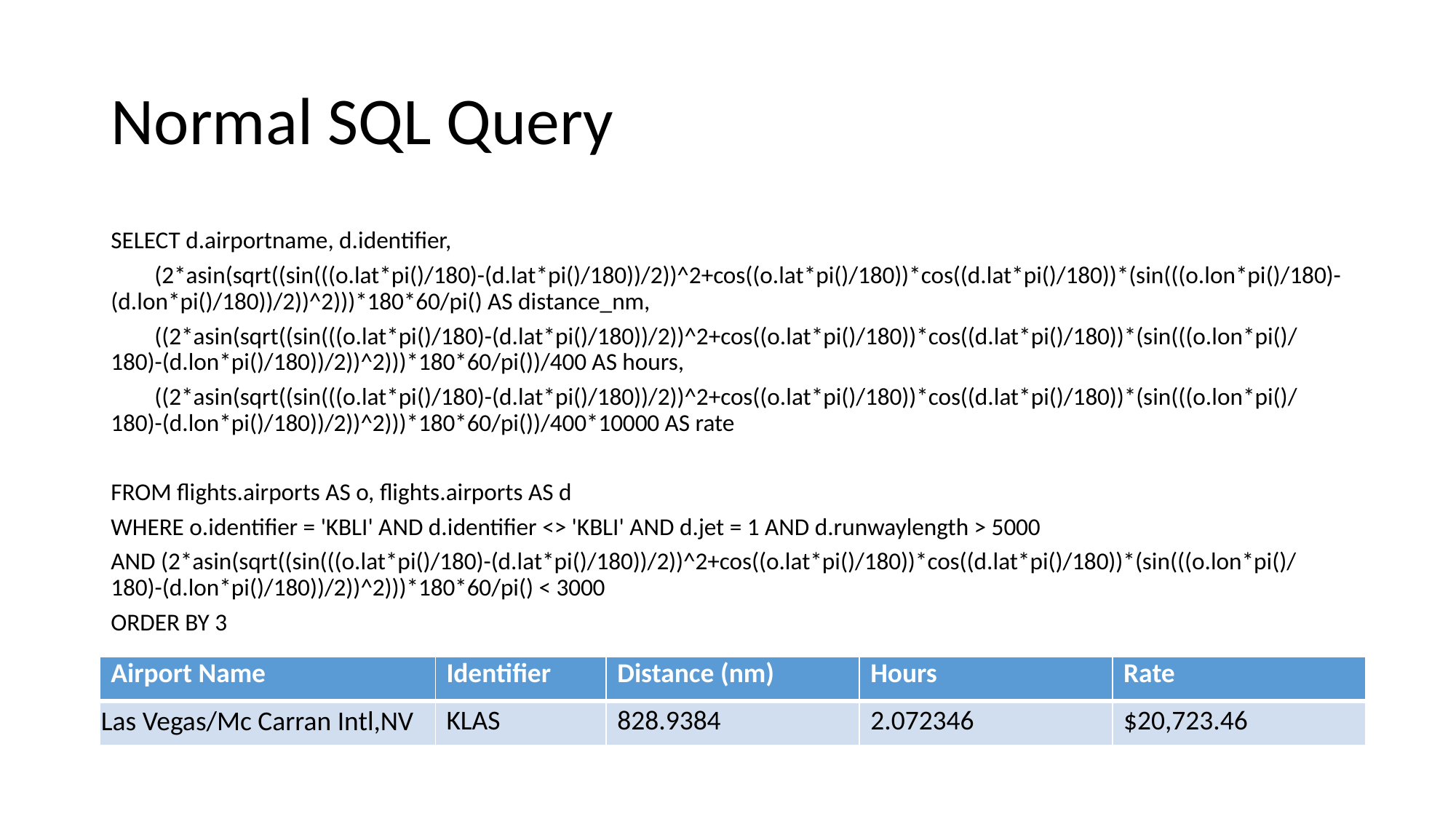

# Normal SQL Query
SELECT d.airportname, d.identifier,
        (2*asin(sqrt((sin(((o.lat*pi()/180)-(d.lat*pi()/180))/2))^2+cos((o.lat*pi()/180))*cos((d.lat*pi()/180))*(sin(((o.lon*pi()/180)-(d.lon*pi()/180))/2))^2)))*180*60/pi() AS distance_nm,
        ((2*asin(sqrt((sin(((o.lat*pi()/180)-(d.lat*pi()/180))/2))^2+cos((o.lat*pi()/180))*cos((d.lat*pi()/180))*(sin(((o.lon*pi()/180)-(d.lon*pi()/180))/2))^2)))*180*60/pi())/400 AS hours,
        ((2*asin(sqrt((sin(((o.lat*pi()/180)-(d.lat*pi()/180))/2))^2+cos((o.lat*pi()/180))*cos((d.lat*pi()/180))*(sin(((o.lon*pi()/180)-(d.lon*pi()/180))/2))^2)))*180*60/pi())/400*10000 AS rate

FROM flights.airports AS o, flights.airports AS d
WHERE o.identifier = 'KBLI' AND d.identifier <> 'KBLI' AND d.jet = 1 AND d.runwaylength > 5000
AND (2*asin(sqrt((sin(((o.lat*pi()/180)-(d.lat*pi()/180))/2))^2+cos((o.lat*pi()/180))*cos((d.lat*pi()/180))*(sin(((o.lon*pi()/180)-(d.lon*pi()/180))/2))^2)))*180*60/pi() < 3000
ORDER BY 3
| Airport Name | Identifier | Distance (nm) | Hours | Rate |
| --- | --- | --- | --- | --- |
| Las Vegas/Mc Carran Intl,NV | KLAS | 828.9384 | 2.072346 | $20,723.46 |